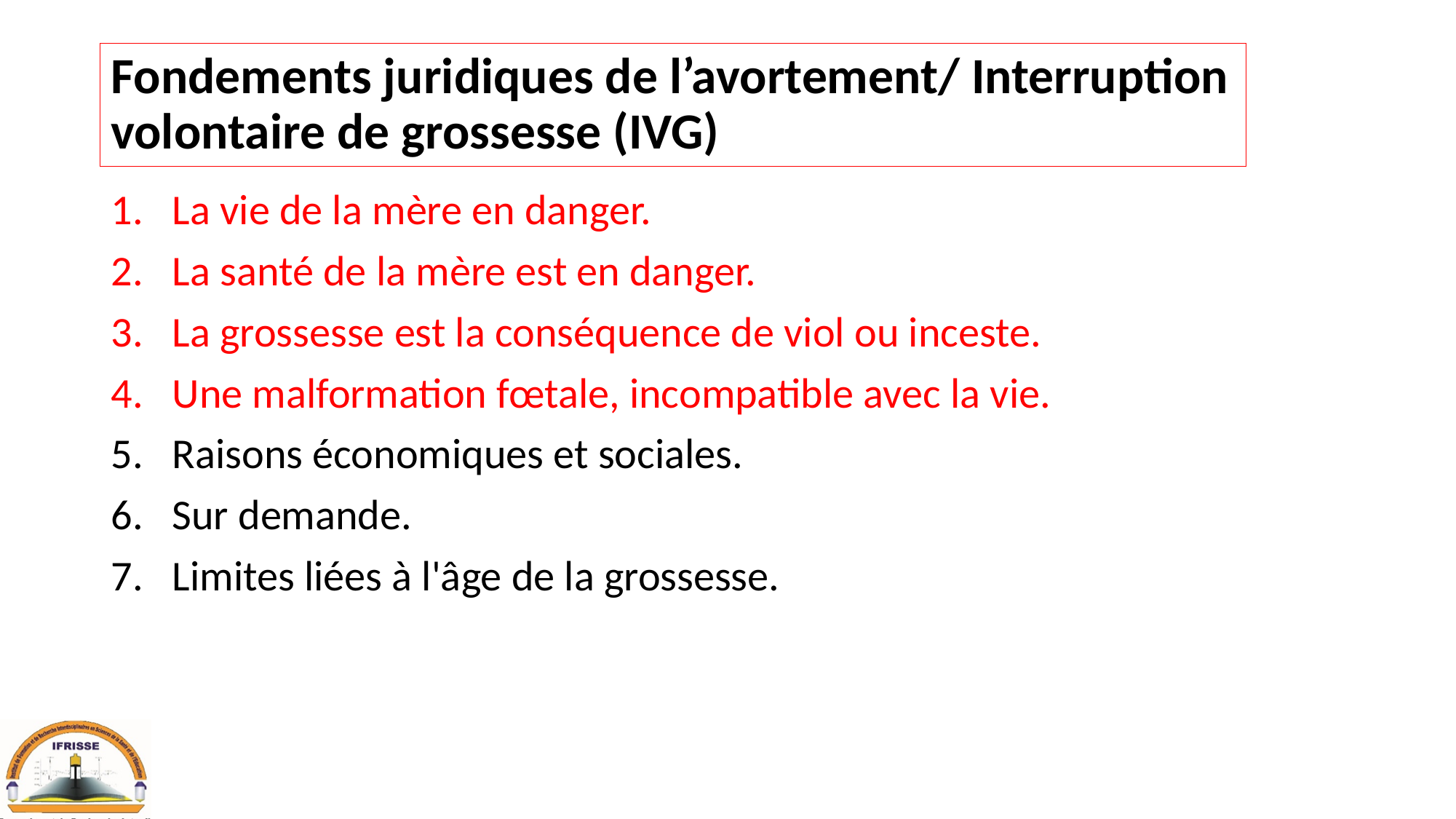

# Fondements juridiques de l’avortement/ Interruption volontaire de grossesse (IVG)
La vie de la mère en danger.
La santé de la mère est en danger.
La grossesse est la conséquence de viol ou inceste.
Une malformation fœtale, incompatible avec la vie.
Raisons économiques et sociales.
Sur demande.
Limites liées à l'âge de la grossesse.